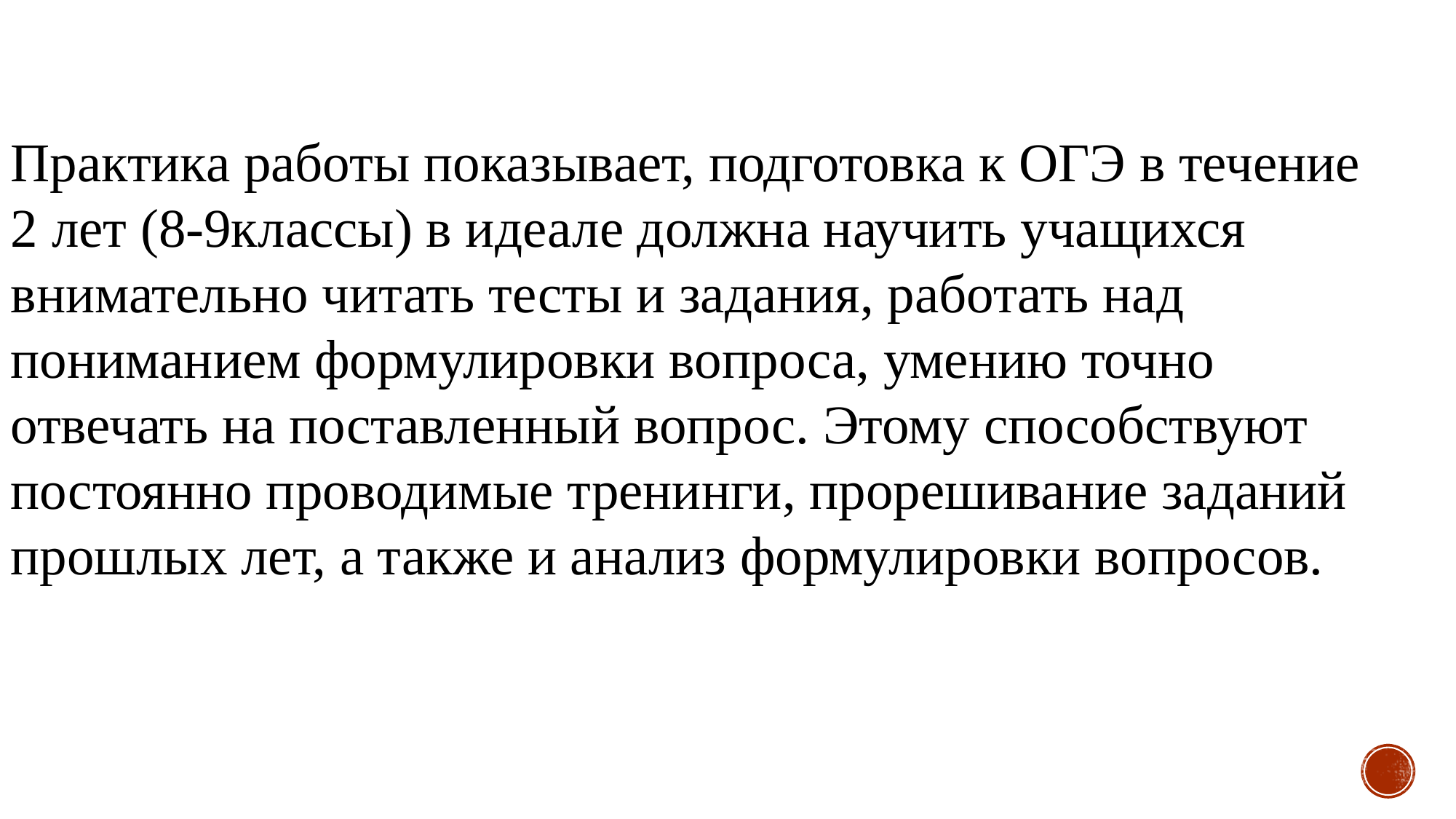

Практика работы показывает, подготовка к ОГЭ в течение 2 лет (8-9классы) в идеале должна научить учащихся внимательно читать тесты и задания, работать над пониманием формулировки вопроса, умению точно отвечать на поставленный вопрос. Этому способствуют постоянно проводимые тренинги, прорешивание заданий прошлых лет, а также и анализ формулировки вопросов.